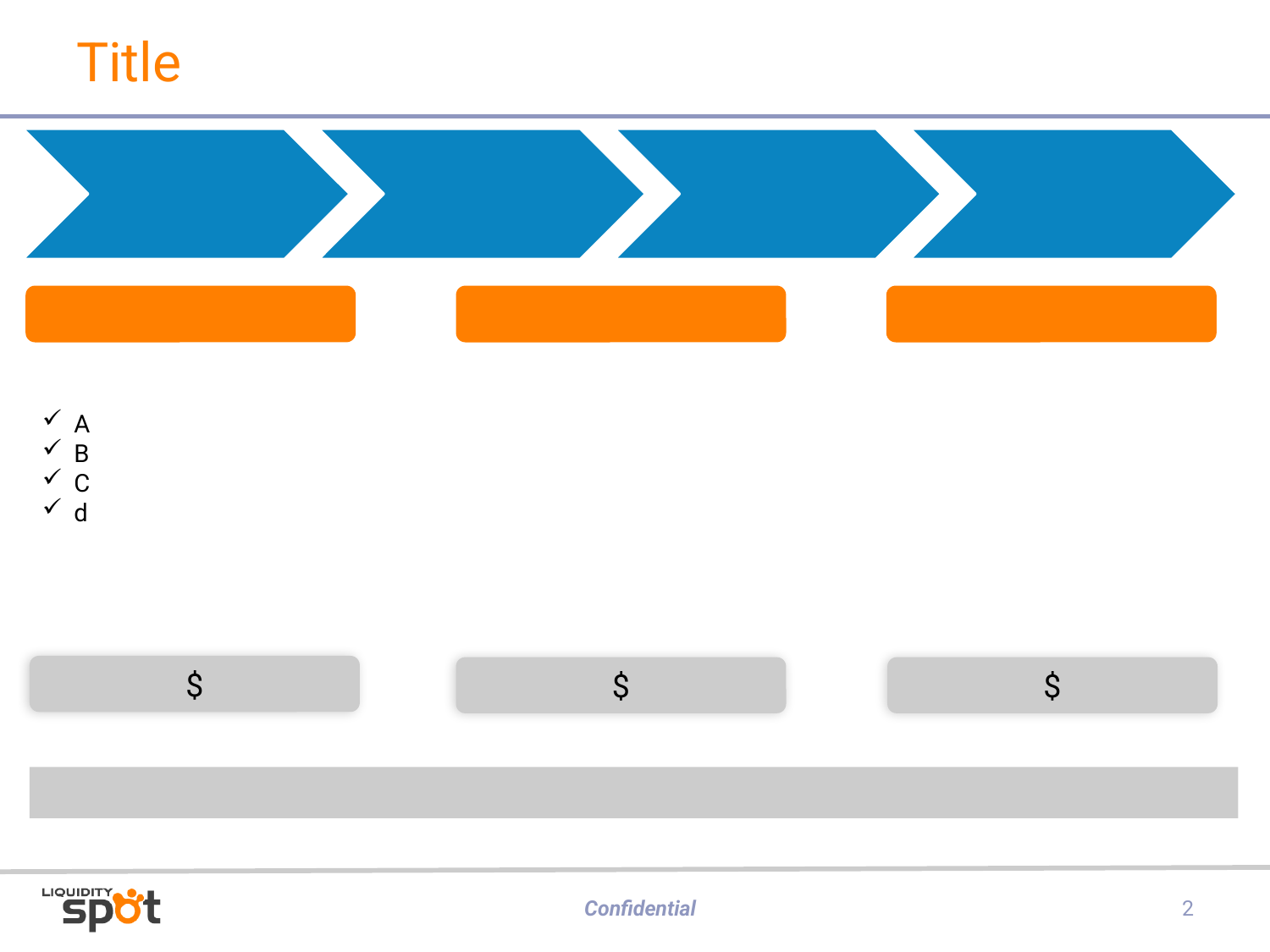

# Title

A
B
C
d

$
$
$

Confidential
2